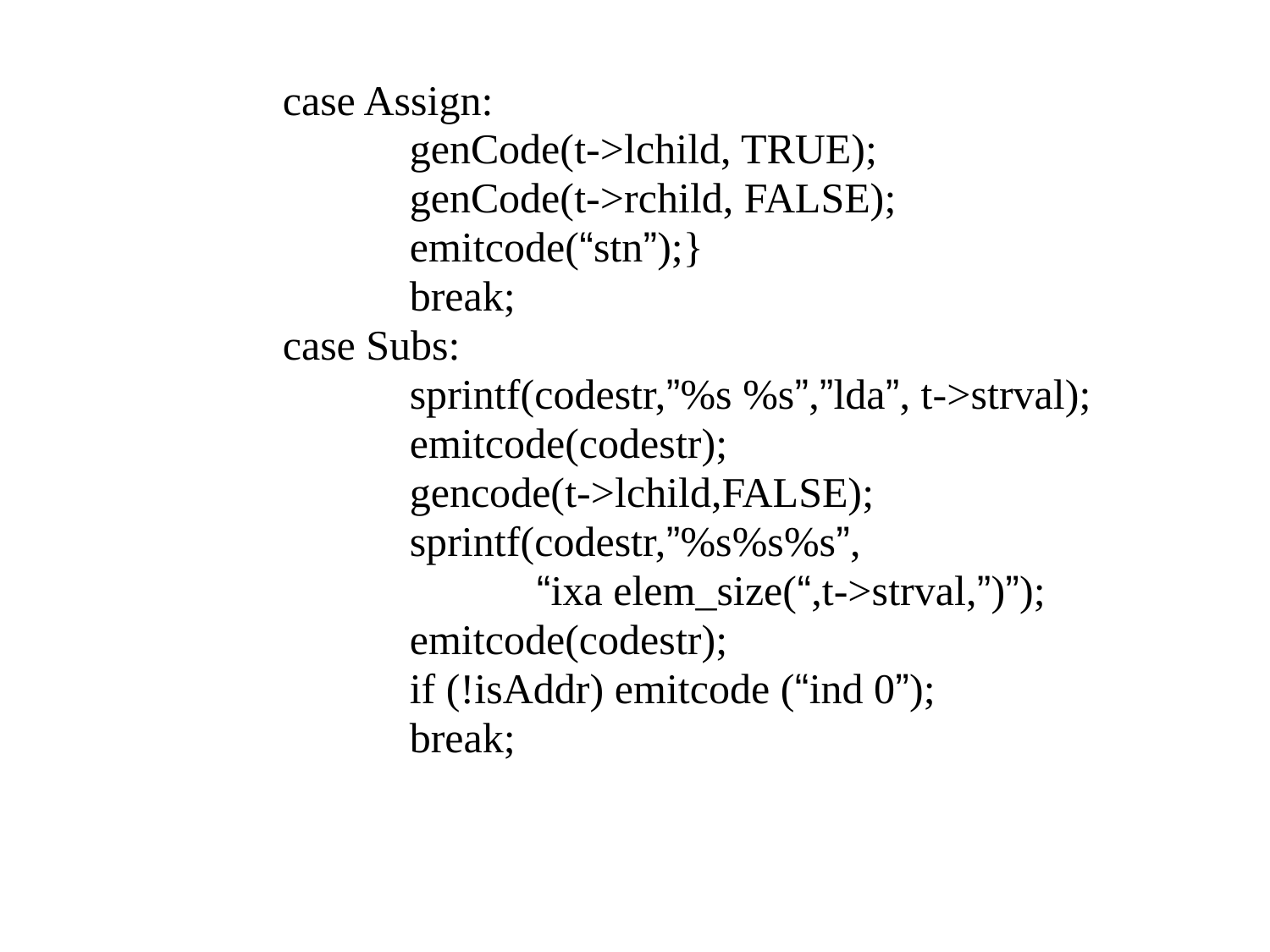

case Assign:
			genCode(t->lchild, TRUE);
			genCode(t->rchild, FALSE);
			emitcode(“stn”);}
			break;
		case Subs:
			sprintf(codestr,”%s %s”,”lda”, t->strval);
			emitcode(codestr);
			gencode(t->lchild,FALSE);
			sprintf(codestr,”%s%s%s”,
				“ixa elem_size(“,t->strval,”)”);
			emitcode(codestr);
			if (!isAddr) emitcode (“ind 0”);
			break;